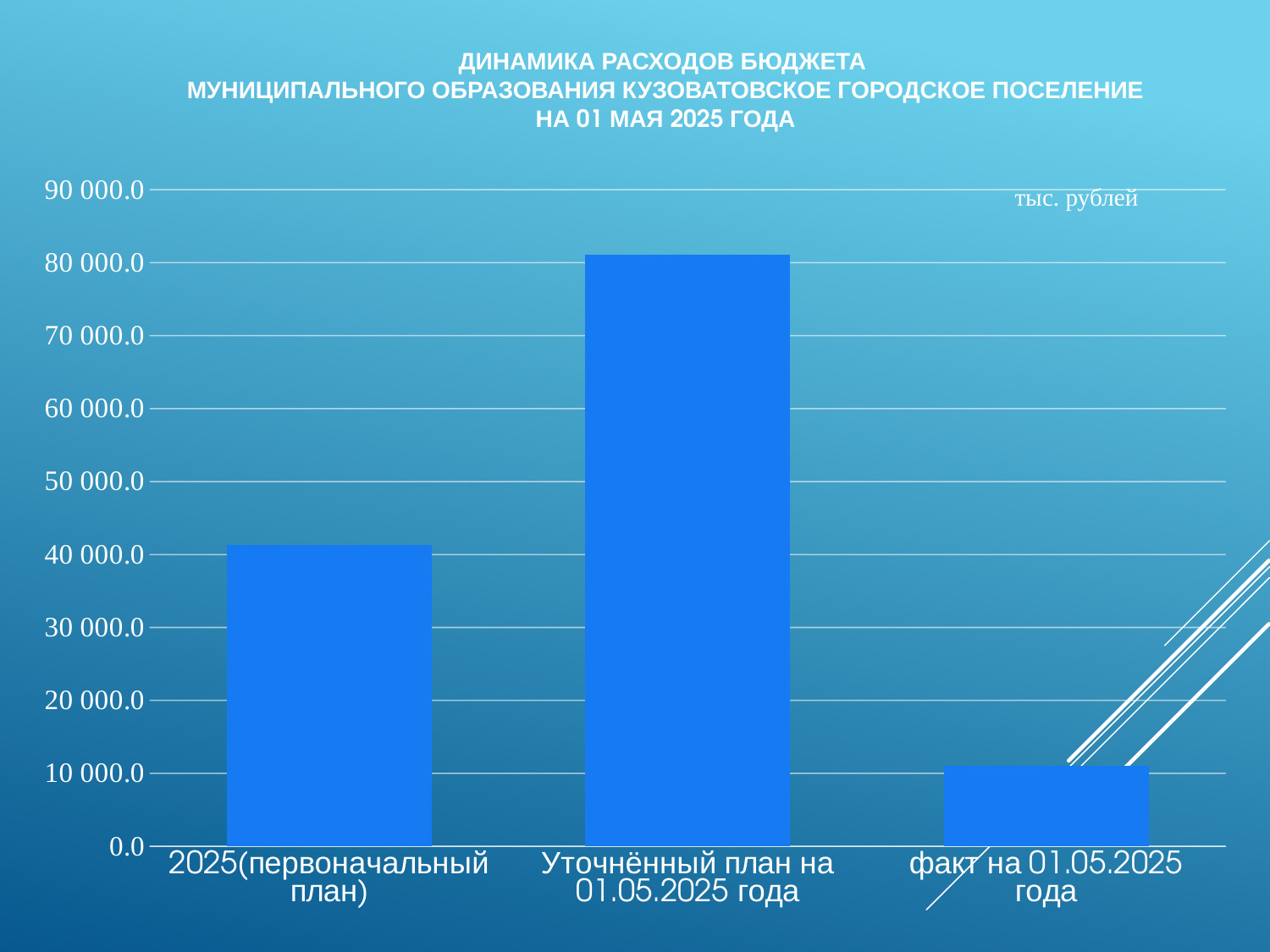

# Динамика расходов бюджета муниципального образования Кузоватовское городское поселение на 01 мая 2025 года

### Chart

| Category | Ряд 1 |
|---|---|
| 2025(первоначальный план) | 41285.4 |
| Уточнённый план на 01.05.2025 года | 81108.5 |
| факт на 01.05.2025 года | 11080.4 |
тыс. рублей